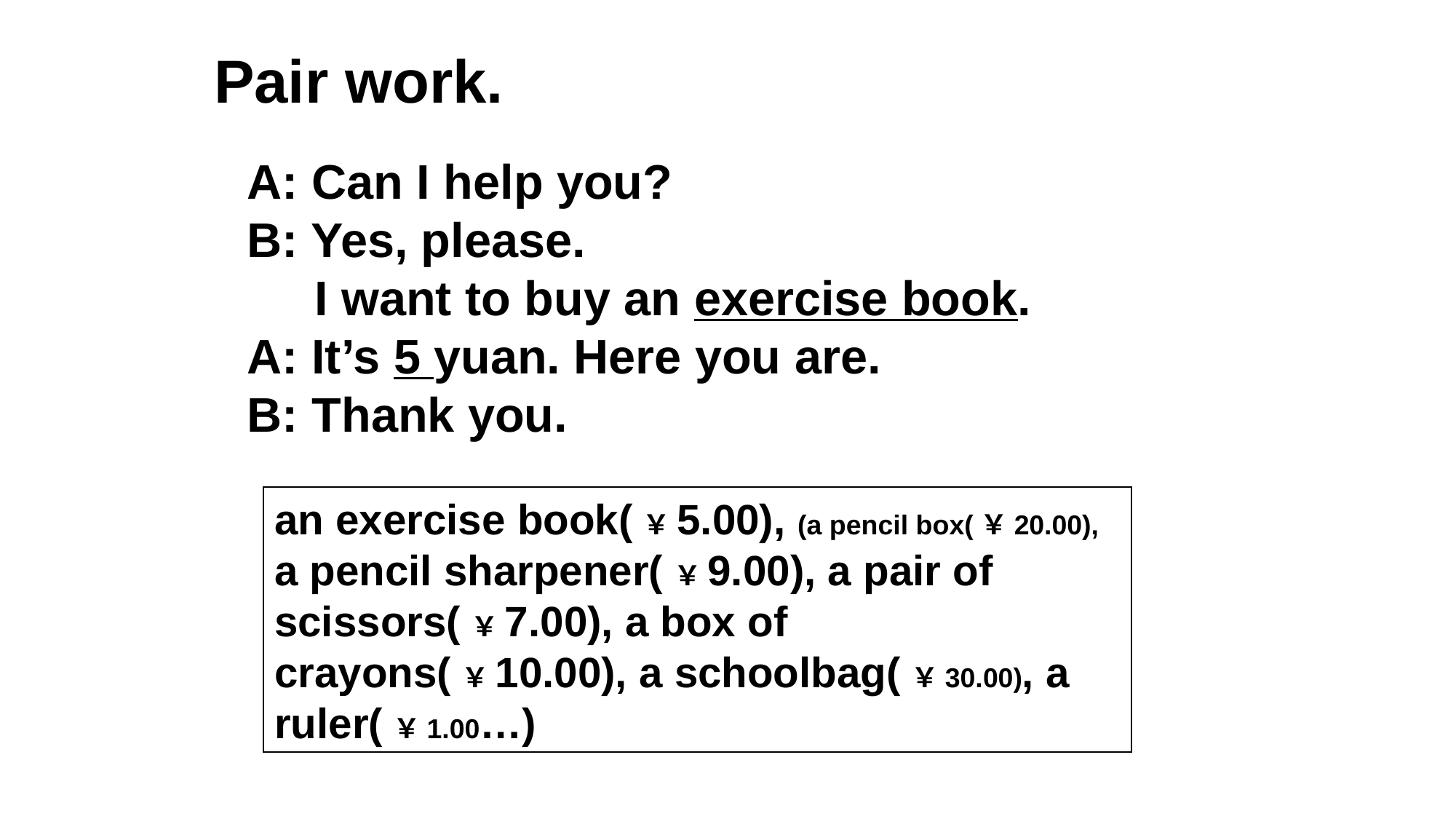

Pair work.
A: Can I help you?
B: Yes, please.
     I want to buy an exercise book.
A: It’s 5 yuan. Here you are.
B: Thank you.
an exercise book(￥5.00), (a pencil box(￥20.00), a pencil sharpener(￥9.00), a pair of scissors(￥7.00), a box of crayons(￥10.00), a schoolbag(￥30.00), a ruler(￥1.00…)